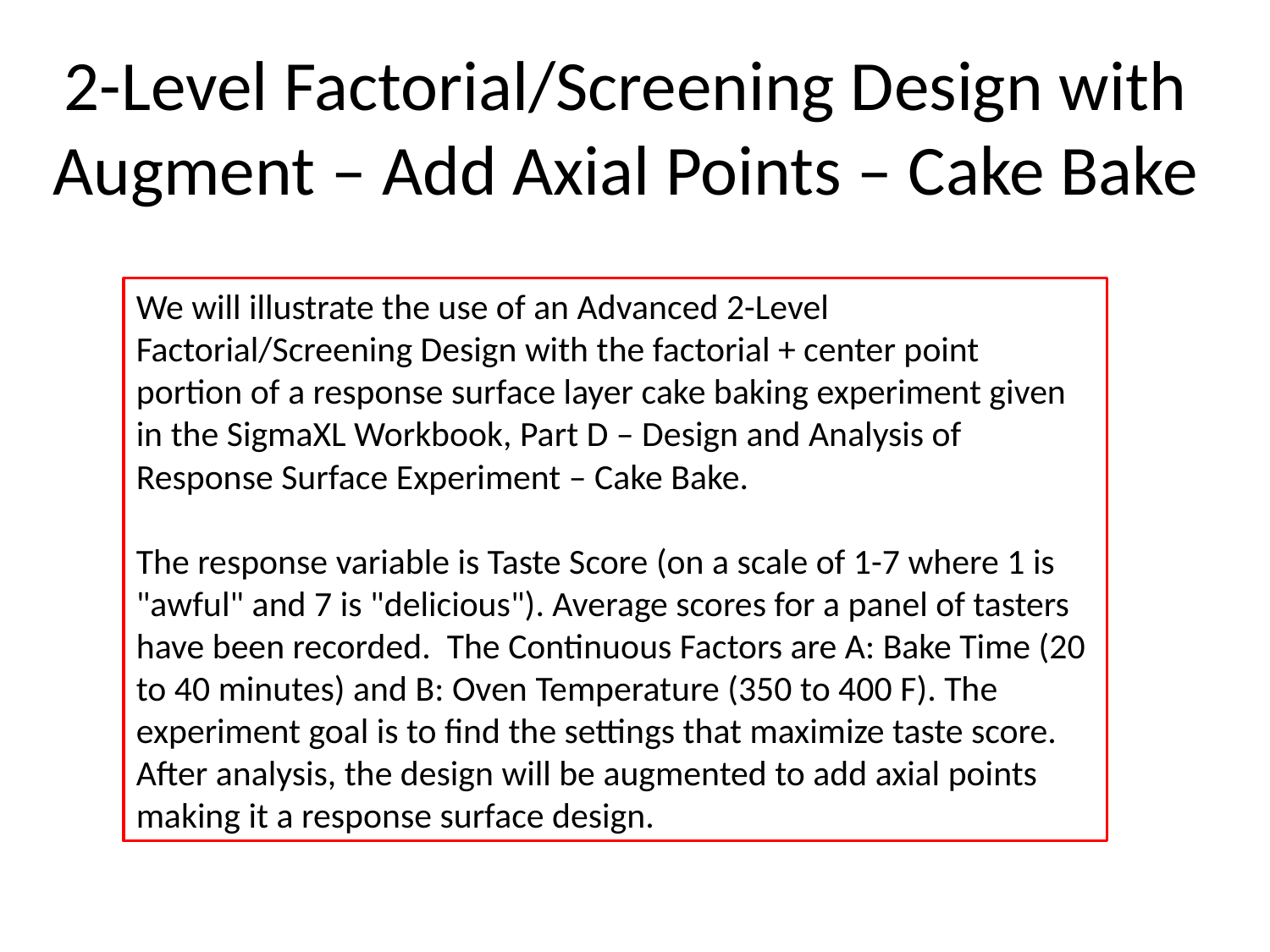

19
# 2-Level Factorial/Screening Design with Augment – Add Axial Points – Cake Bake
We will illustrate the use of an Advanced 2-Level Factorial/Screening Design with the factorial + center point portion of a response surface layer cake baking experiment given in the SigmaXL Workbook, Part D – Design and Analysis of Response Surface Experiment – Cake Bake.

The response variable is Taste Score (on a scale of 1-7 where 1 is "awful" and 7 is "delicious"). Average scores for a panel of tasters have been recorded.  The Continuous Factors are A: Bake Time (20 to 40 minutes) and B: Oven Temperature (350 to 400 F). The experiment goal is to find the settings that maximize taste score.
After analysis, the design will be augmented to add axial points making it a response surface design.